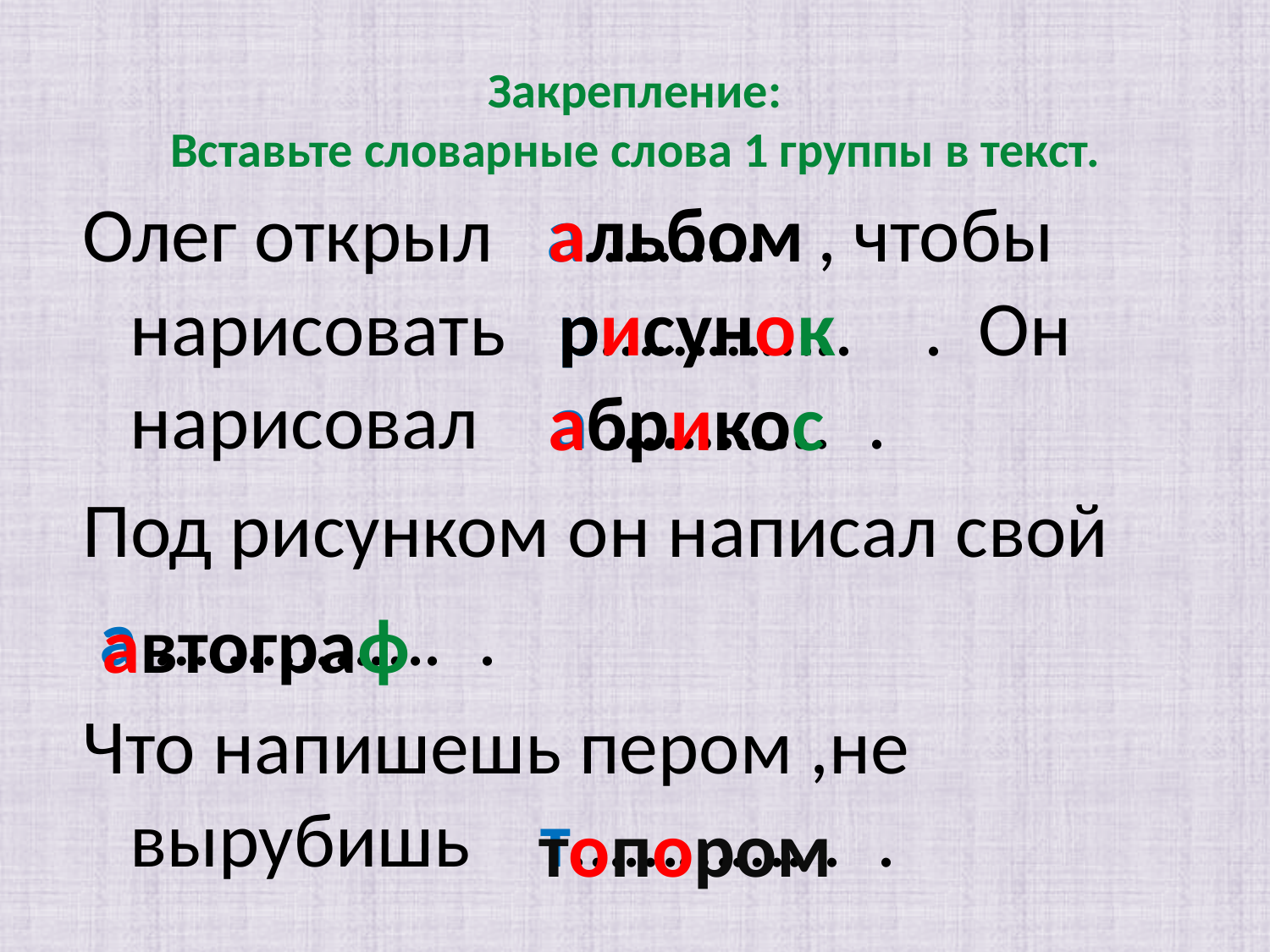

# Закрепление: Вставьте словарные слова 1 группы в текст.
Олег открыл   а……….   , чтобы нарисовать   р…………..    .  Он нарисовал    а ………...  .
Под рисунком он написал свой
 а …………….  .
Что напишешь пером ,не вырубишь    т…………. .  .
альбом
рисунок
абрикос
автограф
топором